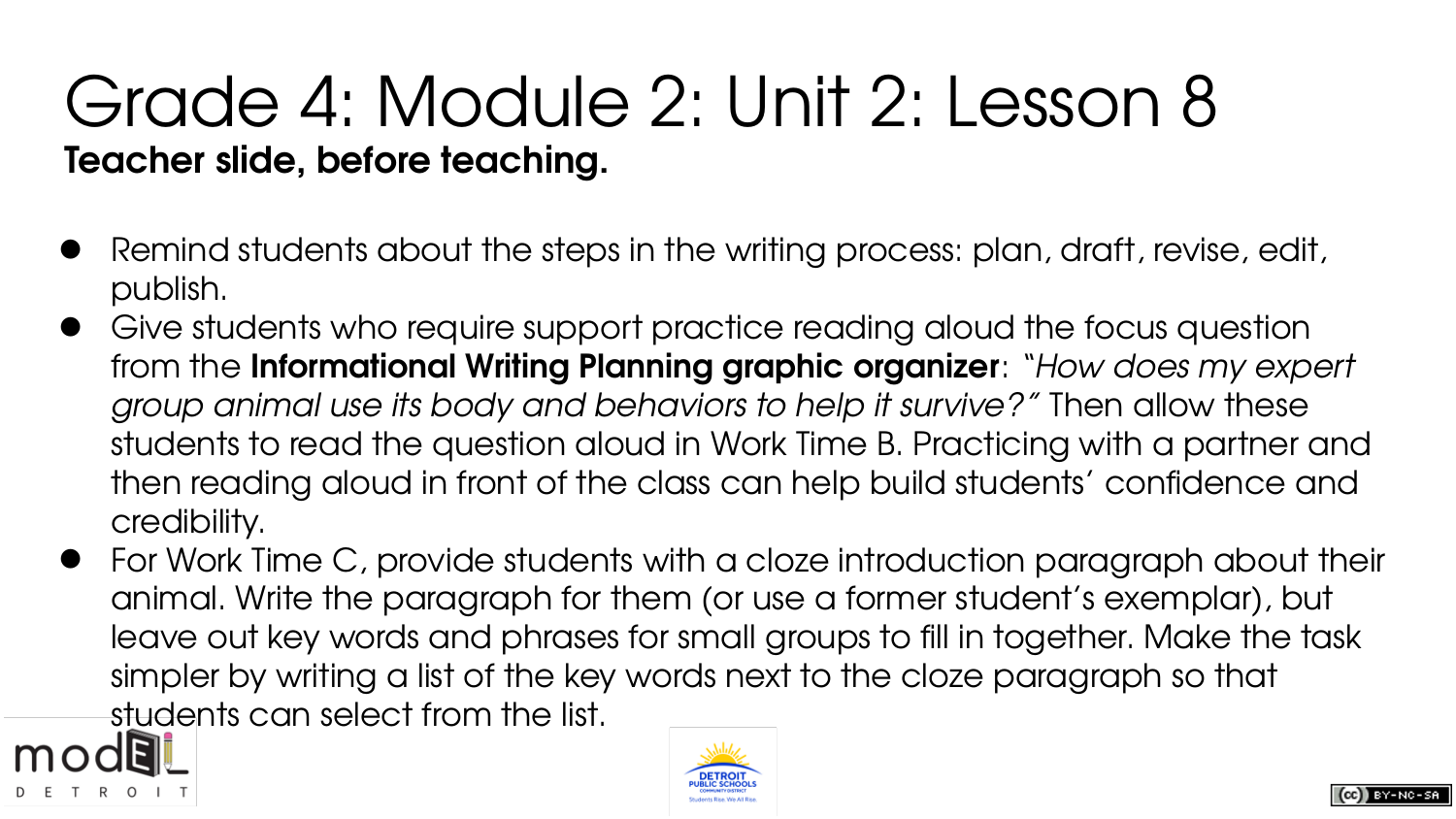

# Grade 4: Module 2: Unit 2: Lesson 8
Teacher slide, before teaching.
Remind students about the steps in the writing process: plan, draft, revise, edit, publish.
Give students who require support practice reading aloud the focus question from the Informational Writing Planning graphic organizer: “How does my expert group animal use its body and behaviors to help it survive?” Then allow these students to read the question aloud in Work Time B. Practicing with a partner and then reading aloud in front of the class can help build students’ confidence and credibility.
For Work Time C, provide students with a cloze introduction paragraph about their animal. Write the paragraph for them (or use a former student’s exemplar), but leave out key words and phrases for small groups to fill in together. Make the task simpler by writing a list of the key words next to the cloze paragraph so that students can select from the list.